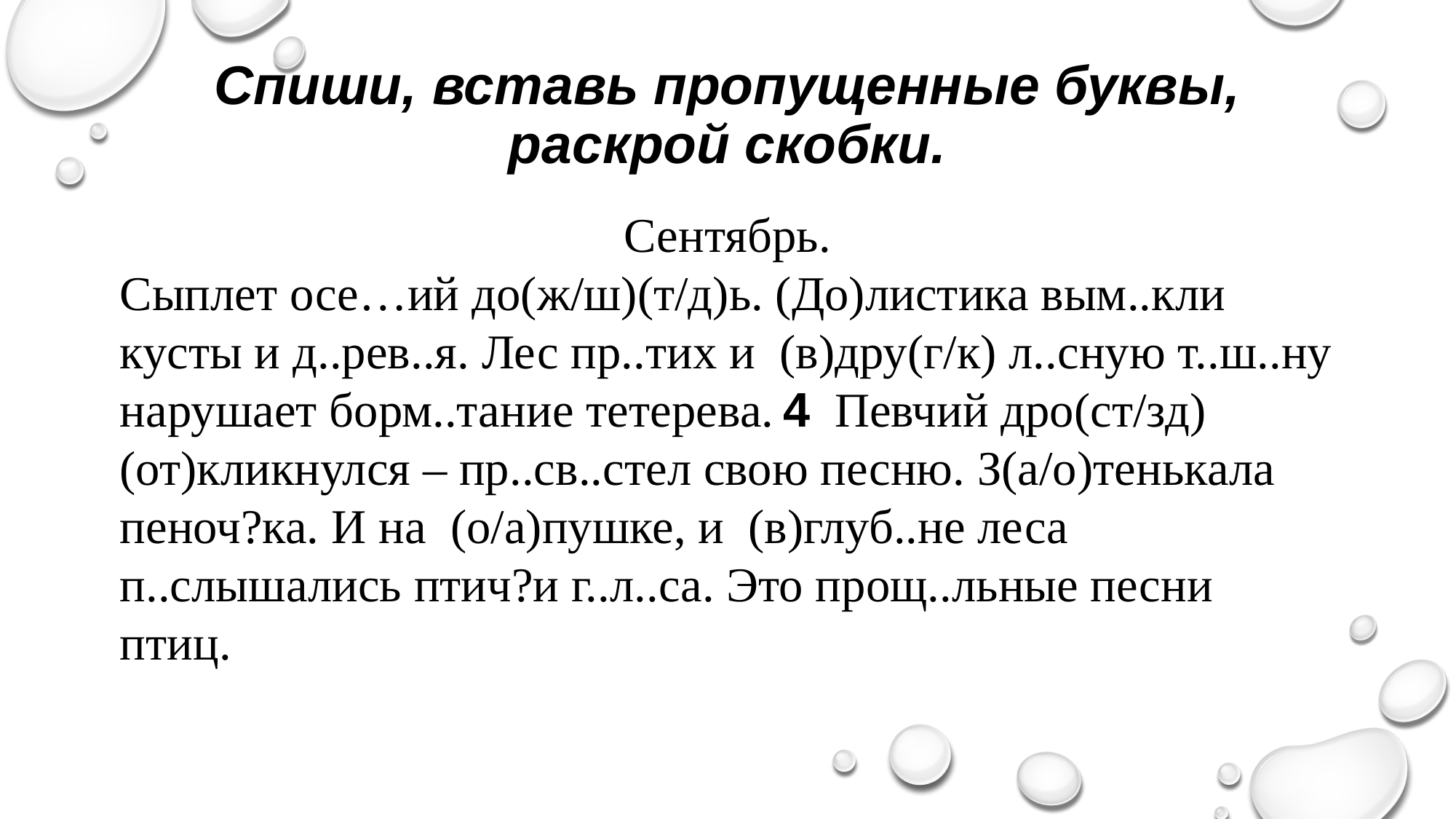

Спиши, вставь пропущенные буквы, раскрой скобки.
Сентябрь.
Сыплет осе…ий до(ж/ш)(т/д)ь. (До)листика вым..кли кусты и д..рев..я. Лес пр..тих и  (в)дру(г/к) л..сную т..ш..ну нарушает борм..тание тетерева. 4  Певчий дро(ст/зд)  (от)кликнулся – пр..св..стел свою песню. З(а/о)тенькала  пеноч?ка. И на  (о/а)пушке, и  (в)глуб..не леса п..слышались птич?и г..л..са. Это прощ..льные песни птиц.